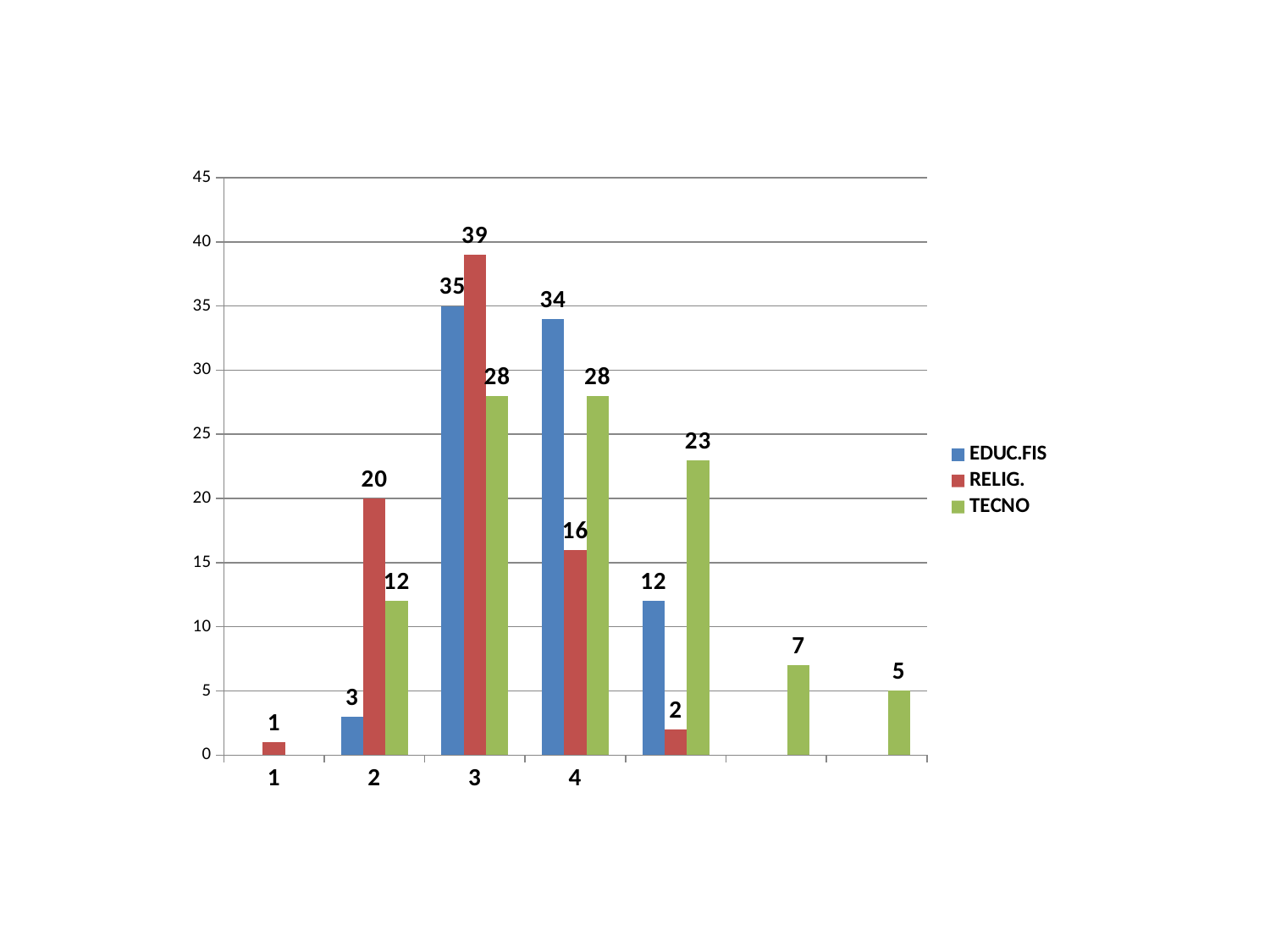

### Chart

| Category | EDUC.FIS | RELIG. | TECNO |
|---|---|---|---|